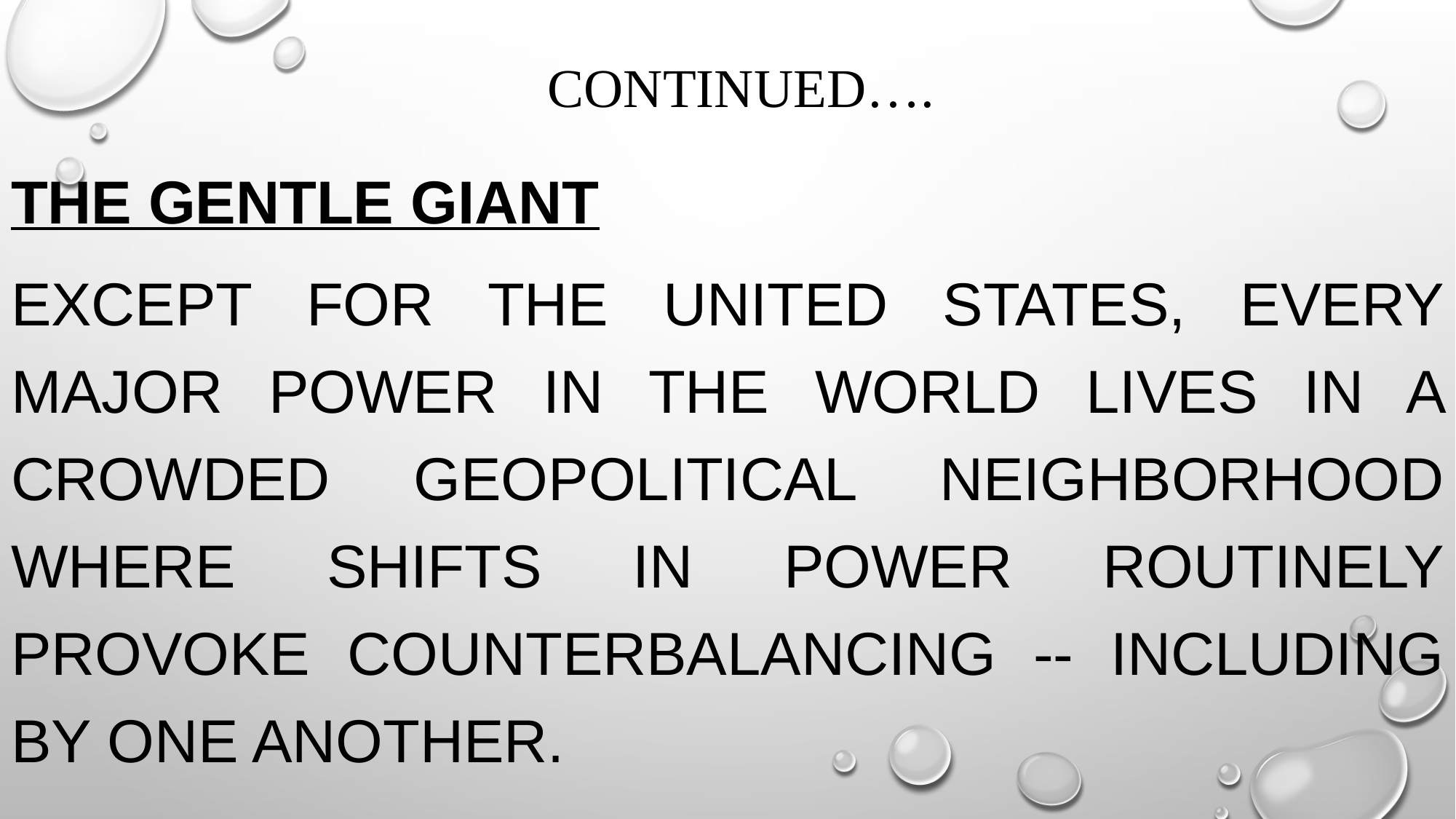

# continued….
THE GENTLE GIANT
Except for the United States, every major power in the world lives in a crowded geopolitical neighborhood where shifts in power routinely provoke counterbalancing -- including by one another.